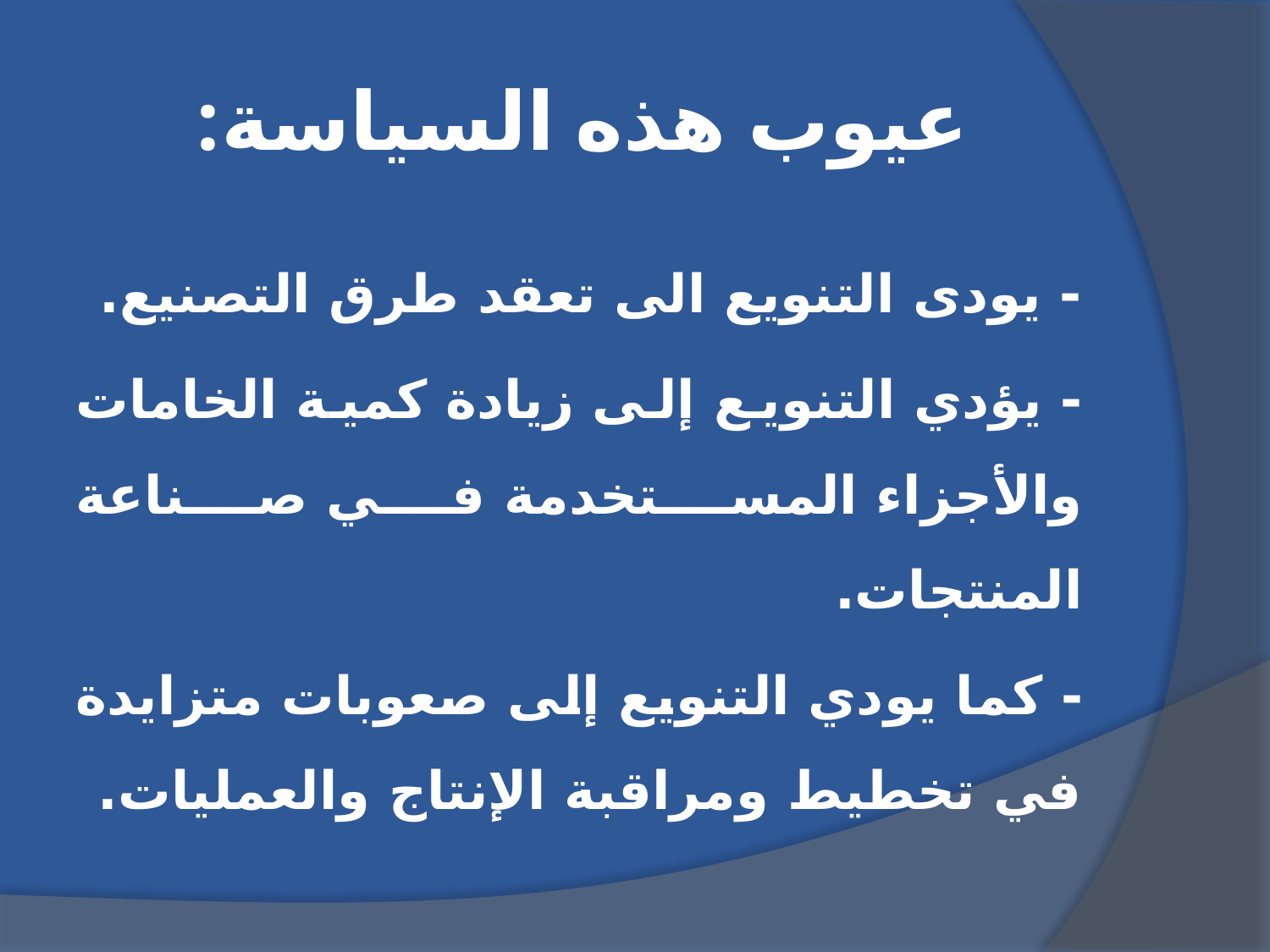

# عيوب هذه السياسة:
- يودى التنويع الى تعقد طرق التصنيع.
- يؤدي التنويع إلى زيادة كمية الخامات والأجزاء المستخدمة في صناعة المنتجات.
- كما يودي التنويع إلى صعوبات متزايدة في تخطيط ومراقبة الإنتاج والعمليات.